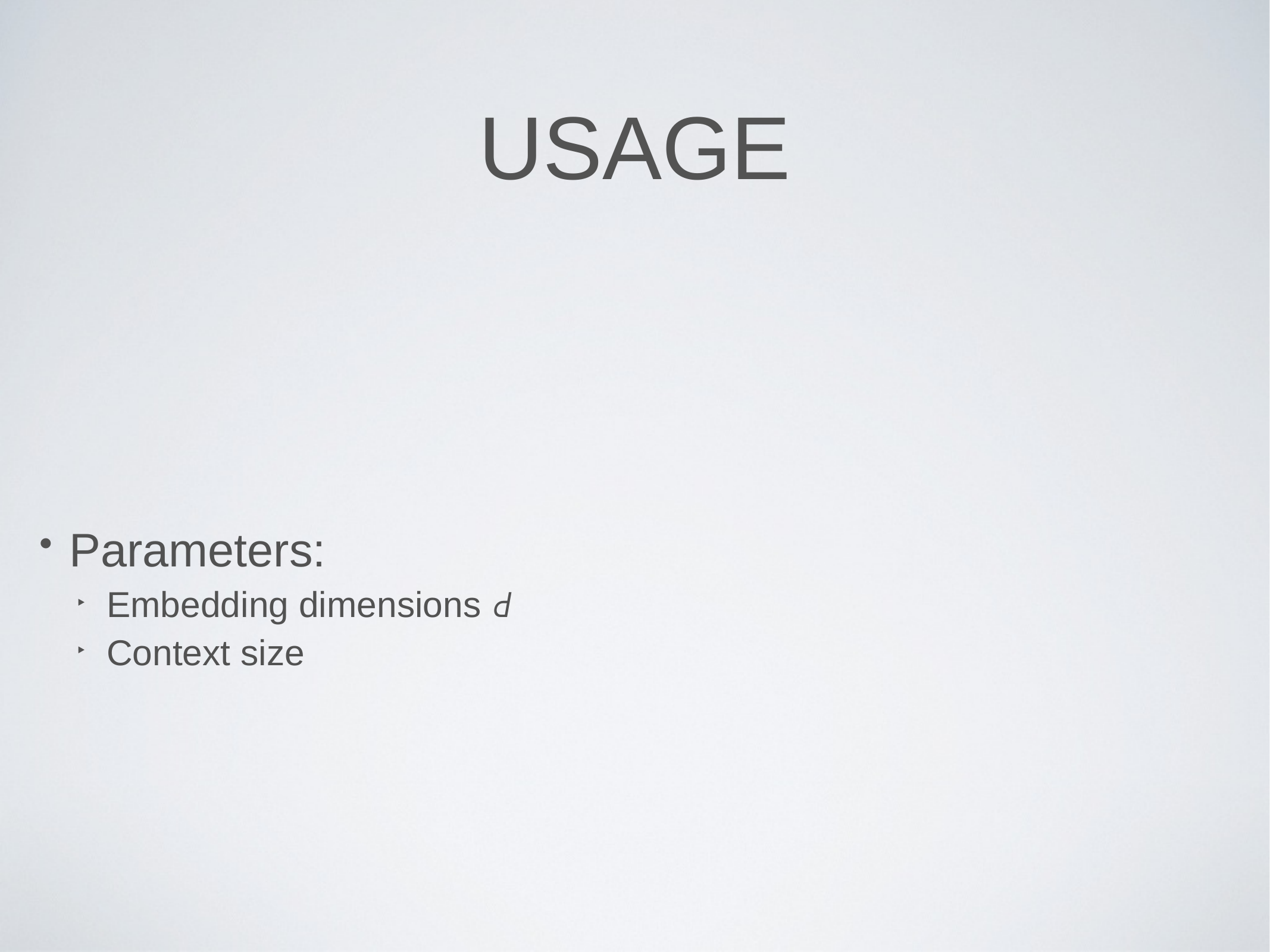

# Usage
Parameters:
Embedding dimensions d
Context size
63